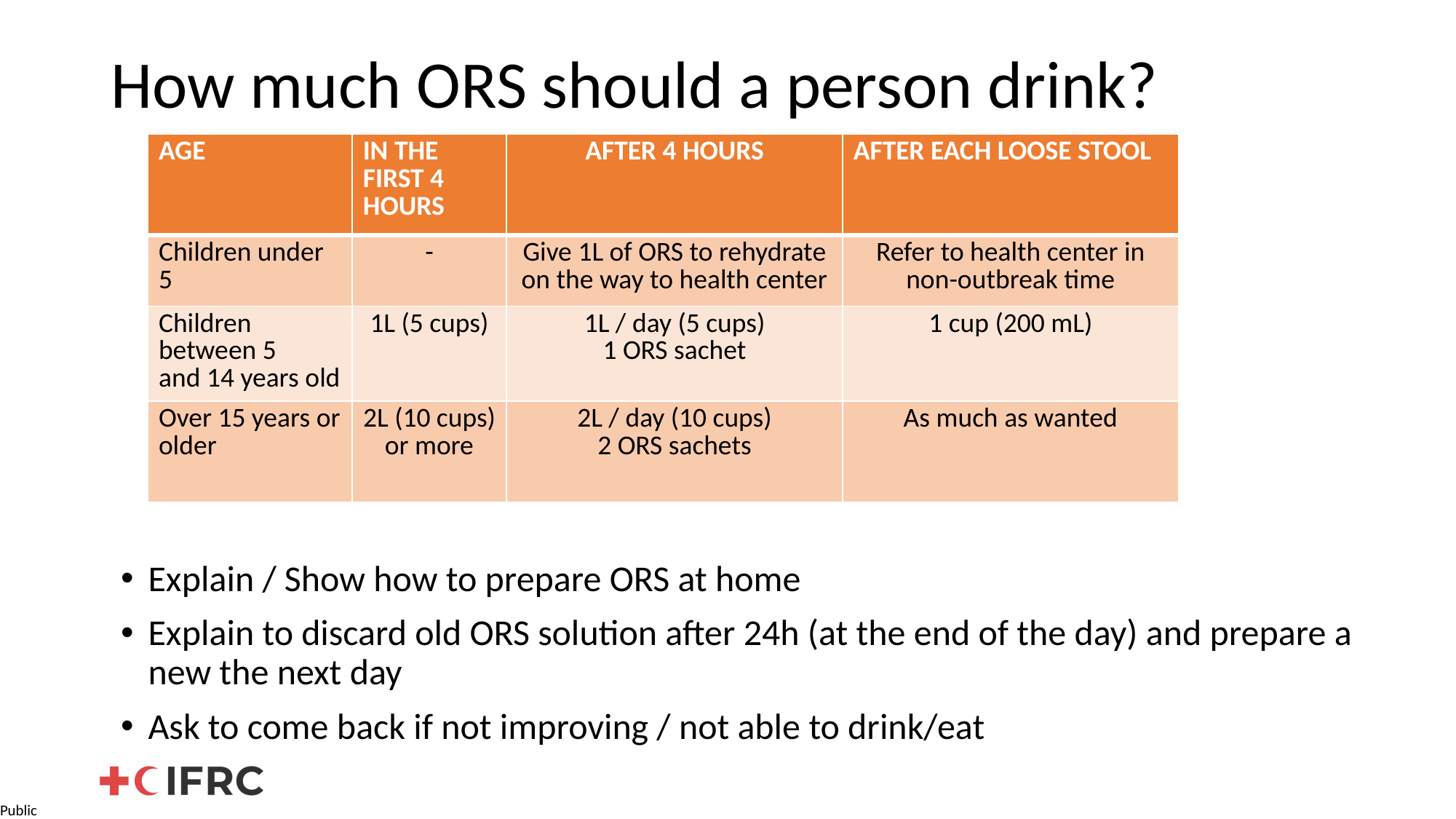

# How much ORS should a person drink?

| AGE | IN THE FIRST 4 HOURS | AFTER 4 HOURS | AFTER EACH LOOSE STOOL |
| --- | --- | --- | --- |
| Children under 5 | - | Give 1L of ORS to rehydrate on the way to health center | Refer to health center in non-outbreak time |
| Children between 5 and 14 years old | 1L (5 cups) | 1L / day (5 cups) 1 ORS sachet | 1 cup (200 mL) |
| Over 15 years or older | 2L (10 cups) or more | 2L / day (10 cups) 2 ORS sachets | As much as wanted |

Explain / Show how to prepare ORS at home
Explain to discard old ORS solution after 24h (at the end of the day) and prepare a new the next day
Ask to come back if not improving / not able to drink/eat